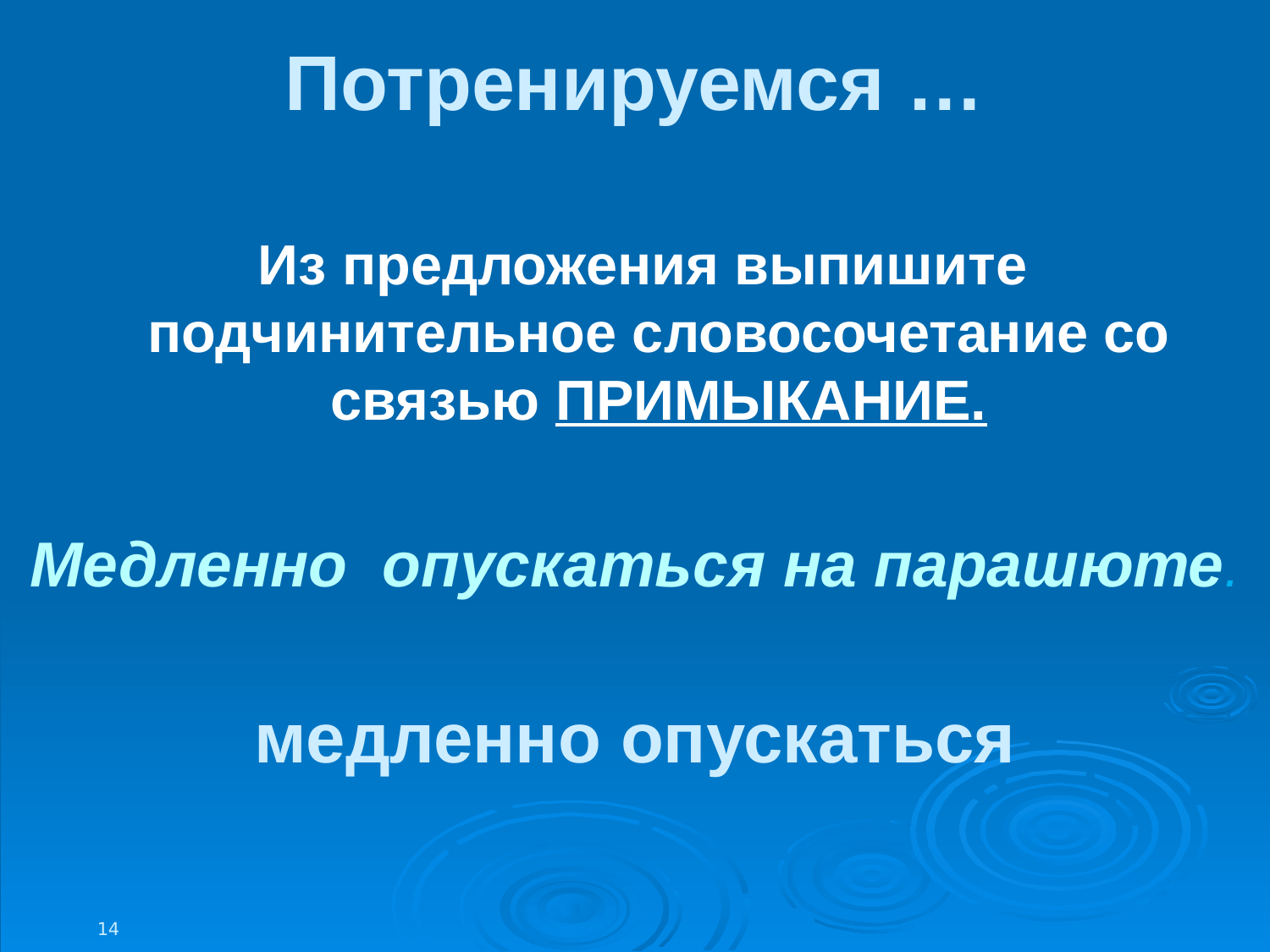

Потренируемся …
 Из предложения выпишите подчинительное словосочетание со связью ПРИМЫКАНИЕ.

Медленно  опускаться на парашюте.

медленно опускаться
14